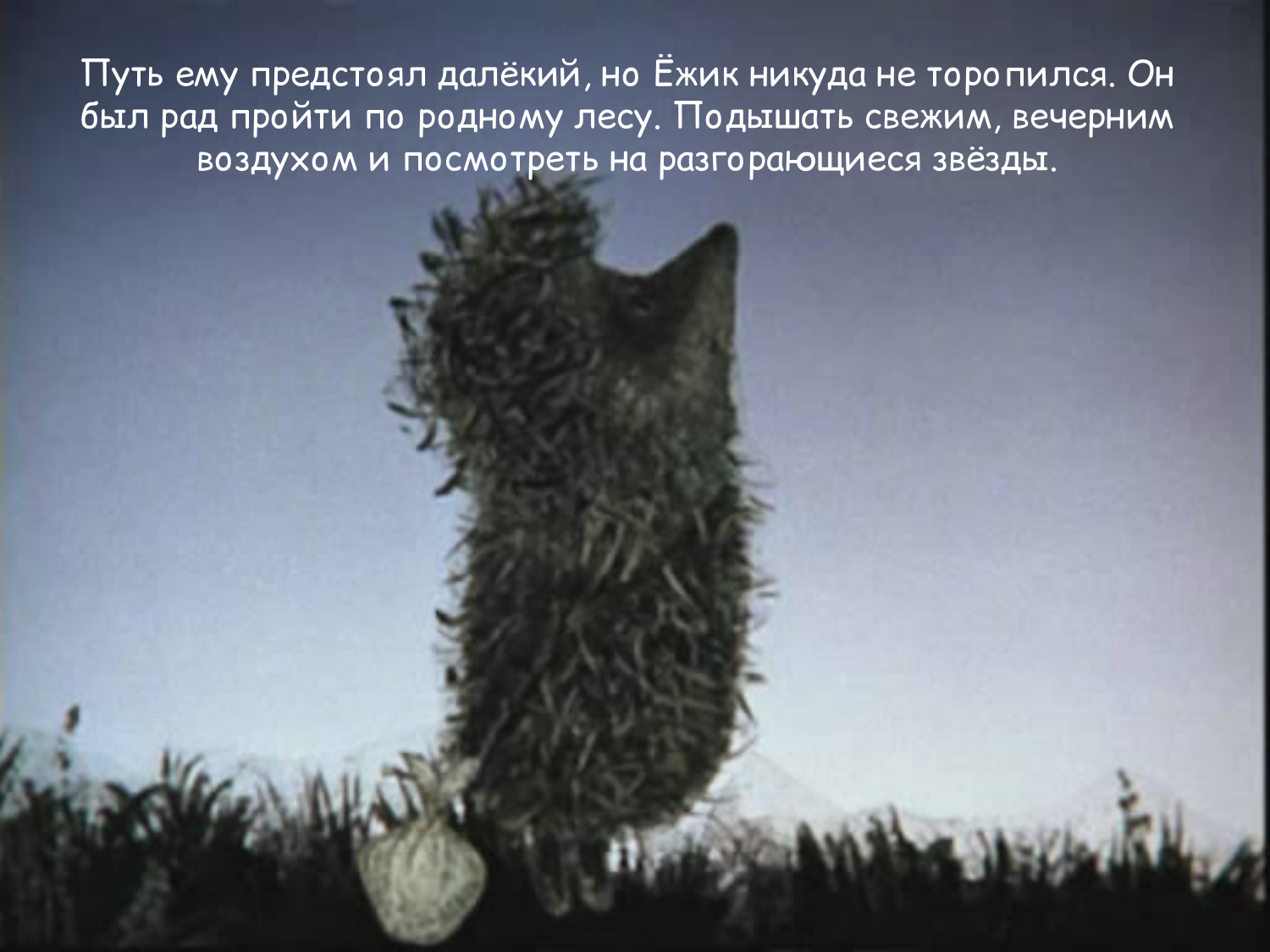

# Путь ему предстоял далёкий, но Ёжик никуда не торопился. Он был рад пройти по родному лесу. Подышать свежим, вечерним воздухом и посмотреть на разгорающиеся звёзды.